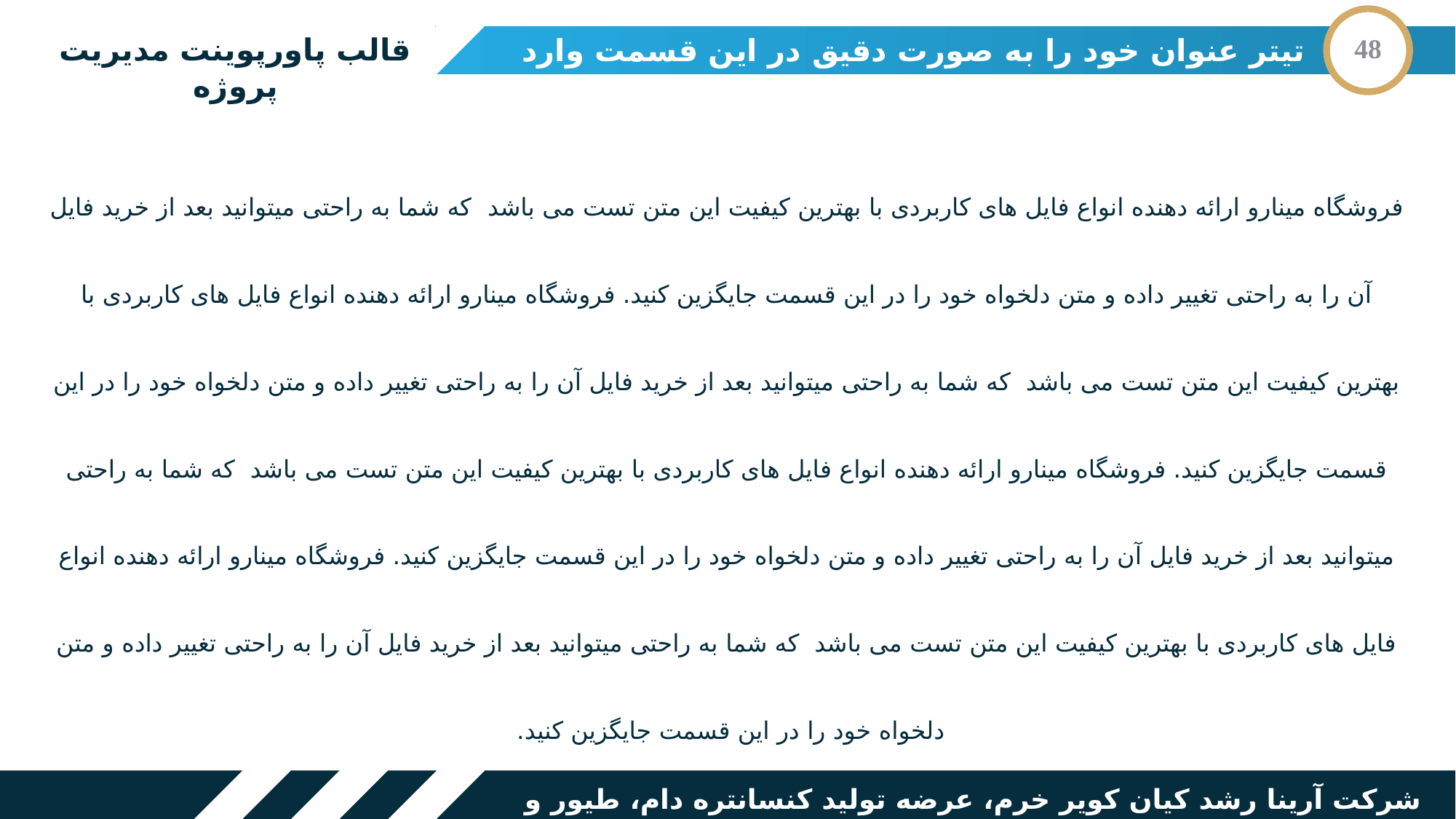

قالب پاورپوینت مدیریت پروژه
تیتر عنوان خود را به صورت دقیق در این قسمت وارد نمایید
48
فروشگاه مینارو ارائه دهنده انواع فایل های کاربردی با بهترین کیفیت این متن تست می باشد  که شما به راحتی میتوانید بعد از خرید فایل آن را به راحتی تغییر داده و متن دلخواه خود را در این قسمت جایگزین کنید. فروشگاه مینارو ارائه دهنده انواع فایل های کاربردی با بهترین کیفیت این متن تست می باشد  که شما به راحتی میتوانید بعد از خرید فایل آن را به راحتی تغییر داده و متن دلخواه خود را در این قسمت جایگزین کنید. فروشگاه مینارو ارائه دهنده انواع فایل های کاربردی با بهترین کیفیت این متن تست می باشد  که شما به راحتی میتوانید بعد از خرید فایل آن را به راحتی تغییر داده و متن دلخواه خود را در این قسمت جایگزین کنید. فروشگاه مینارو ارائه دهنده انواع فایل های کاربردی با بهترین کیفیت این متن تست می باشد  که شما به راحتی میتوانید بعد از خرید فایل آن را به راحتی تغییر داده و متن دلخواه خود را در این قسمت جایگزین کنید.
شرکت آرینا رشد کیان کویر خرم، عرضه تولید کنسانتره دام، طیور و آبزیان